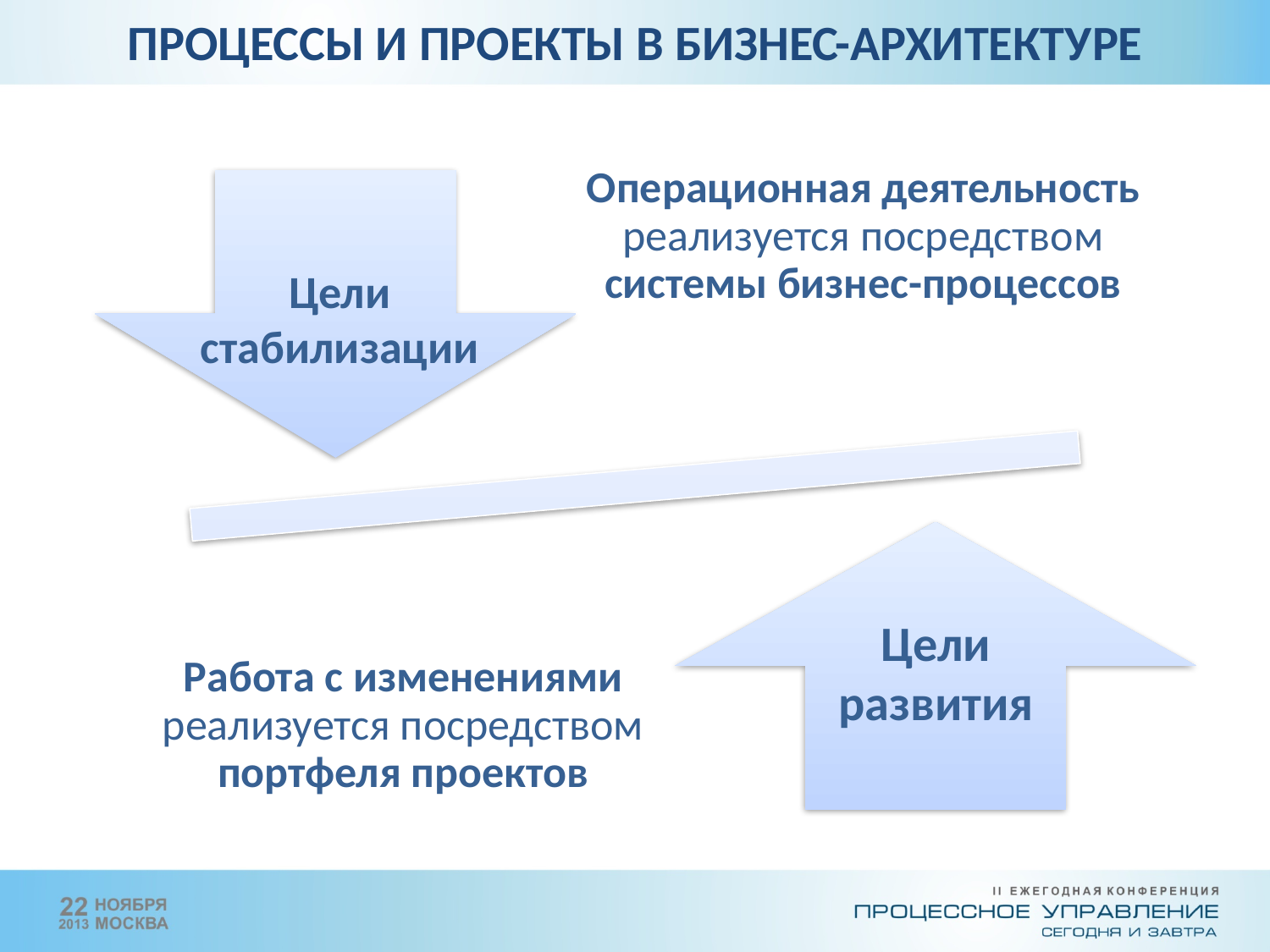

ПРОЦЕССЫ И ПРОЕКТЫ В БИЗНЕС-АРХИТЕКТУРЕ

Операционная деятельность реализуется посредством системы бизнес-процессов
Работа с изменениями реализуется посредством портфеля проектов
Цели стабилизации
Цели развития